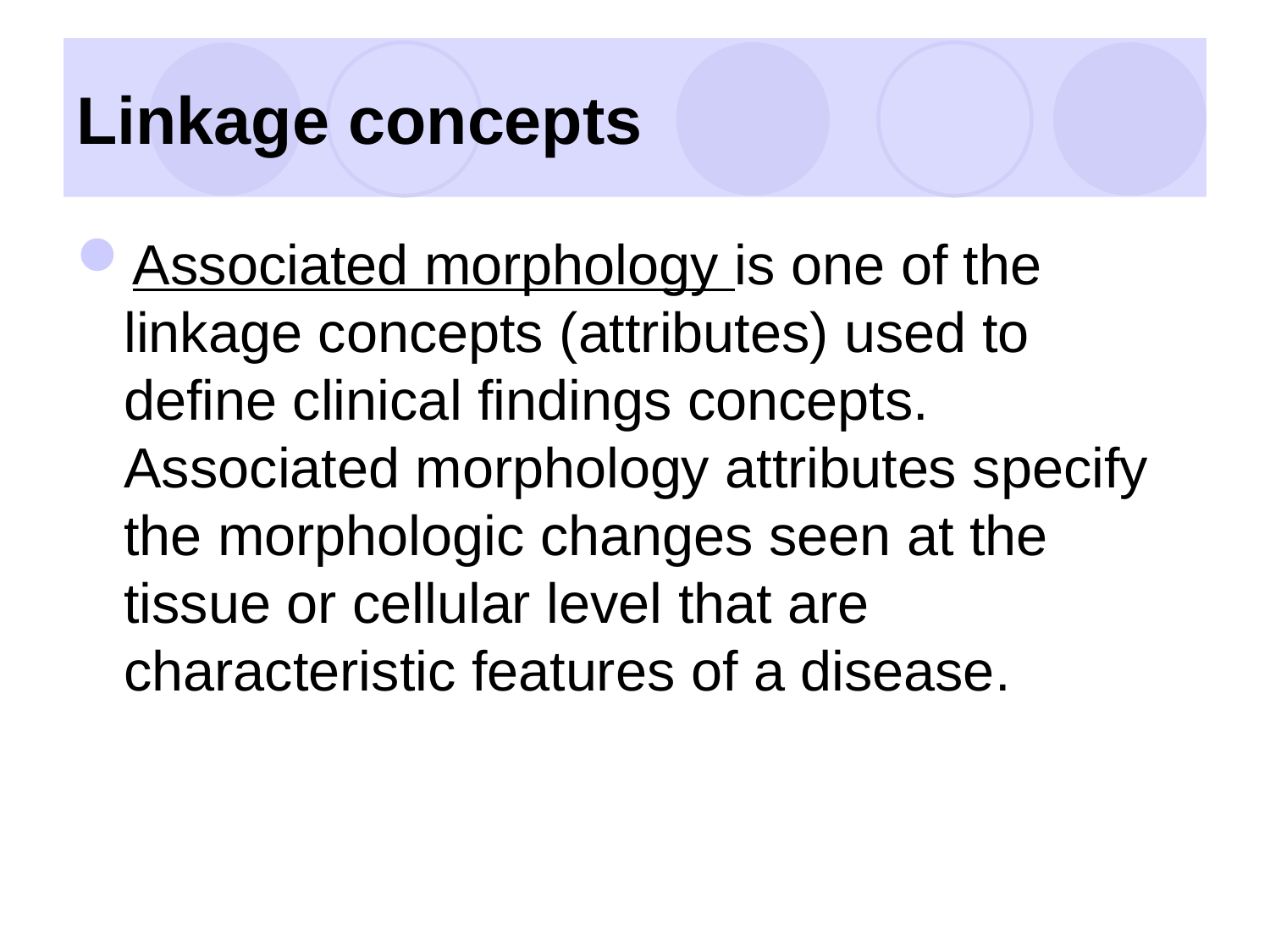

# Linkage concepts
Associated morphology is one of the linkage concepts (attributes) used to define clinical findings concepts. Associated morphology attributes specify the morphologic changes seen at the tissue or cellular level that are characteristic features of a disease.